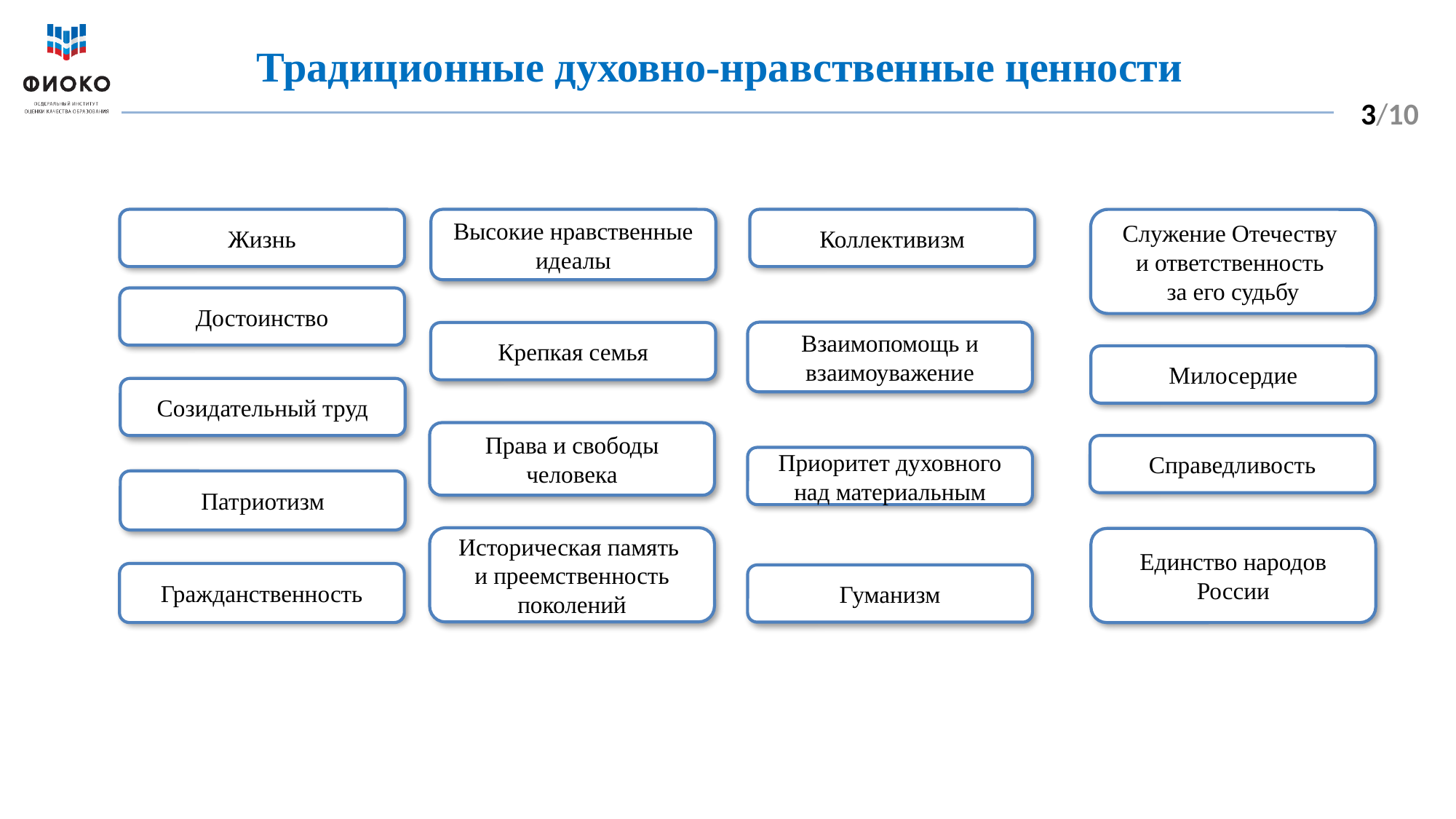

Традиционные духовно-нравственные ценности
3/10
Высокие нравственные идеалы
Коллективизм
Служение Отечеству
и ответственность
за его судьбу
Жизнь
Достоинство
Взаимопомощь и взаимоуважение
Крепкая семья
Милосердие
Созидательный труд
Права и свободы человека
Справедливость
Приоритет духовного над материальным
Патриотизм
Историческая память
и преемственность поколений
Единство народов России
Гражданственность
Гуманизм